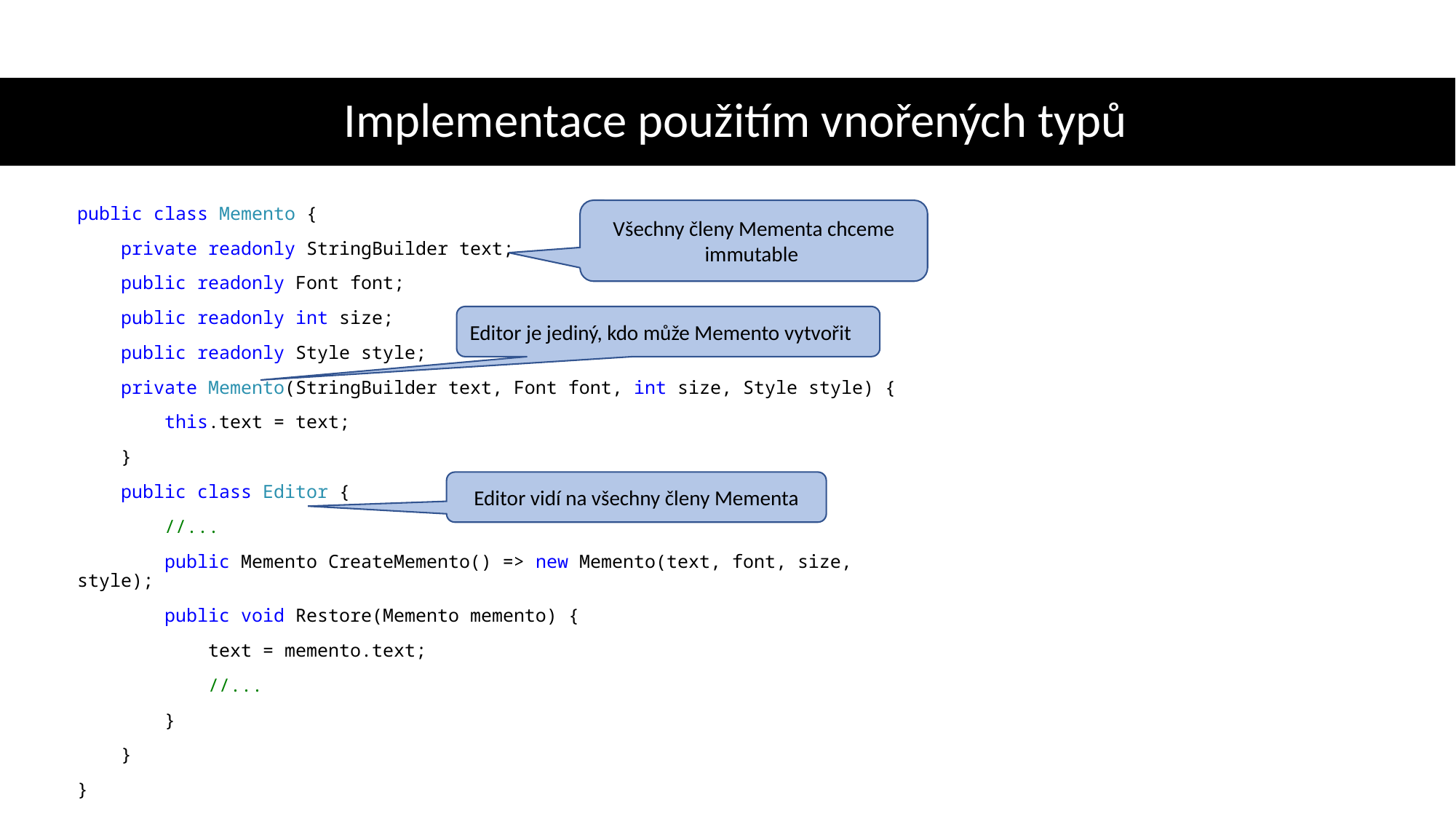

# Implementace použitím vnořených typů

public class Memento {
    private readonly StringBuilder text;
    public readonly Font font;
    public readonly int size;
    public readonly Style style;
    private Memento(StringBuilder text, Font font, int size, Style style) {
        this.text = text;
    }
    public class Editor {
        //...
        public Memento CreateMemento() => new Memento(text, font, size, style);
        public void Restore(Memento memento) {
            text = memento.text;
            //...
        }
    }
}
Všechny členy Mementa chceme immutable
Editor je jediný, kdo může Memento vytvořit
Editor vidí na všechny členy Mementa